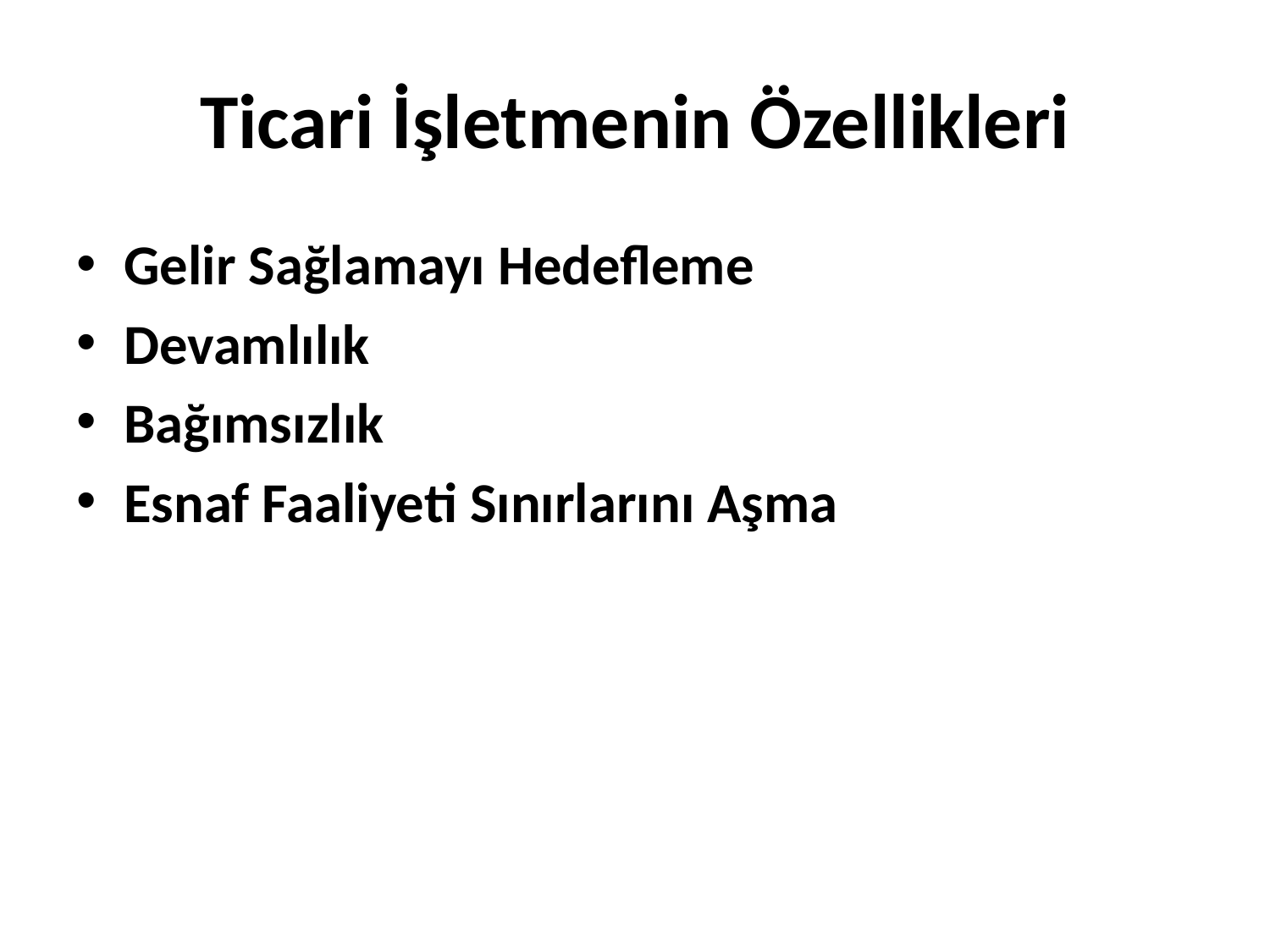

# Ticari İşletmenin Özellikleri
Gelir Sağlamayı Hedefleme
Devamlılık
Bağımsızlık
Esnaf Faaliyeti Sınırlarını Aşma